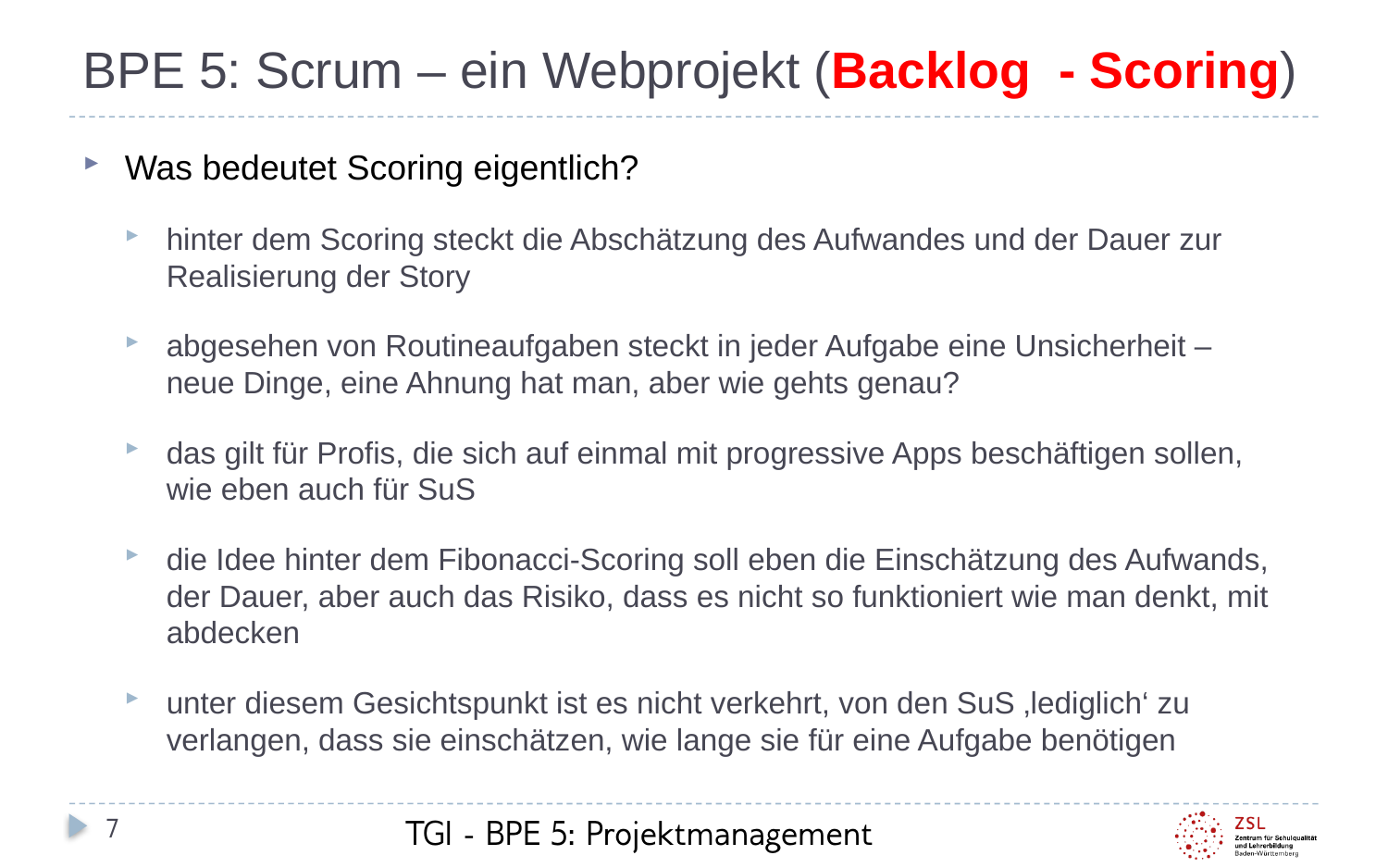

# BPE 5: Scrum – ein Webprojekt (Backlog  - Scoring)
Was bedeutet Scoring eigentlich?
hinter dem Scoring steckt die Abschätzung des Aufwandes und der Dauer zur Realisierung der Story
abgesehen von Routineaufgaben steckt in jeder Aufgabe eine Unsicherheit – neue Dinge, eine Ahnung hat man, aber wie gehts genau?
das gilt für Profis, die sich auf einmal mit progressive Apps beschäftigen sollen, wie eben auch für SuS
die Idee hinter dem Fibonacci-Scoring soll eben die Einschätzung des Aufwands, der Dauer, aber auch das Risiko, dass es nicht so funktioniert wie man denkt, mit abdecken
unter diesem Gesichtspunkt ist es nicht verkehrt, von den SuS ‚lediglich‘ zu verlangen, dass sie einschätzen, wie lange sie für eine Aufgabe benötigen
TGI - BPE 5: Projektmanagement
7